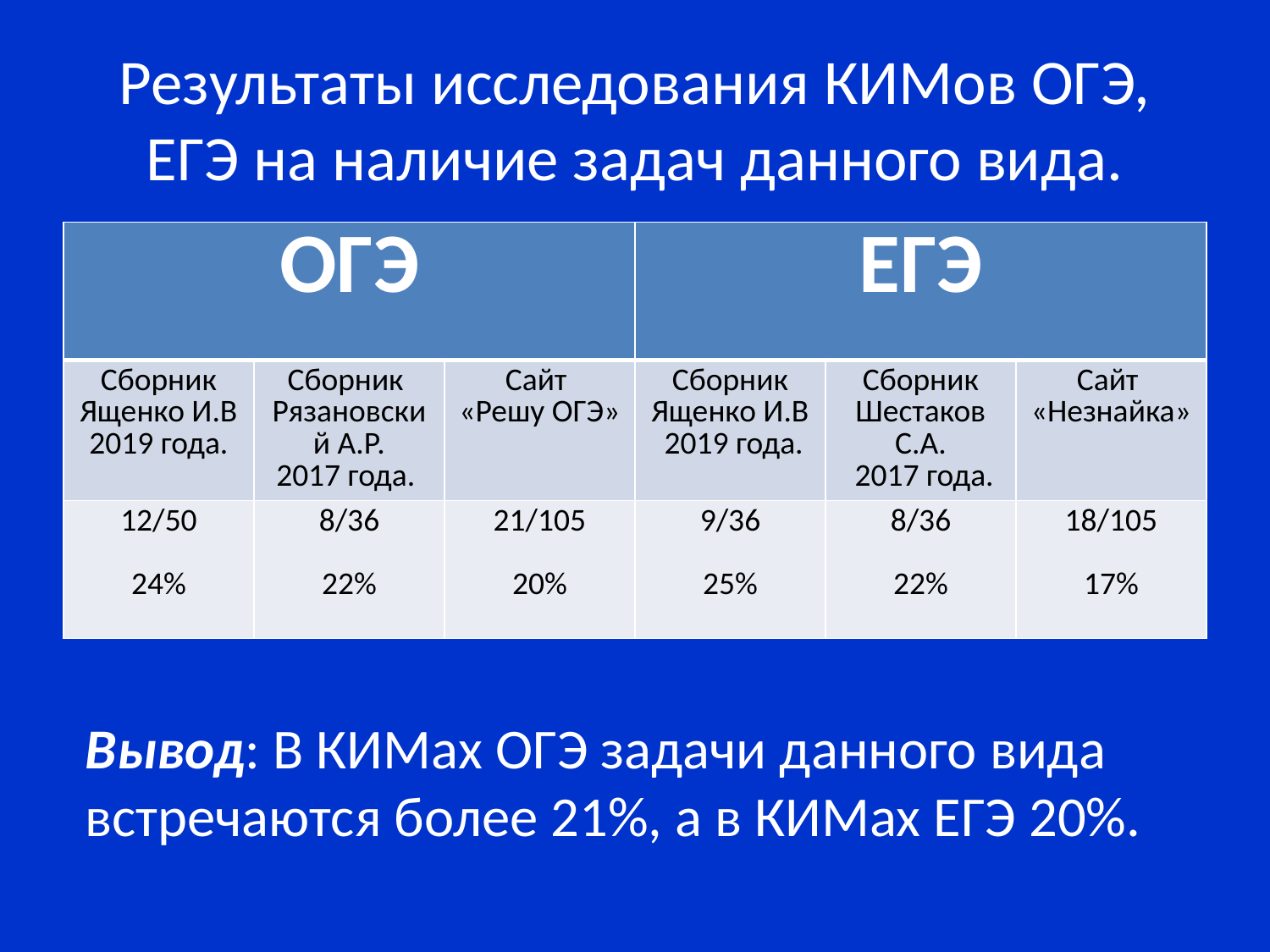

# Результаты исследования КИМов ОГЭ, ЕГЭ на наличие задач данного вида.
| ОГЭ |  |  | ЕГЭ |  |  |
| --- | --- | --- | --- | --- | --- |
| Сборник Ященко И.В 2019 года. | Сборник Рязановский А.Р. 2017 года. | Сайт «Решу ОГЭ» | Сборник Ященко И.В 2019 года. | Сборник Шестаков С.А. 2017 года. | Сайт «Незнайка» |
| 12/50 24% | 8/36 22% | 21/105 20% | 9/36 25% | 8/36 22% | 18/105 17% |
Вывод: В КИМах ОГЭ задачи данного вида встречаются более 21%, а в КИМах ЕГЭ 20%.